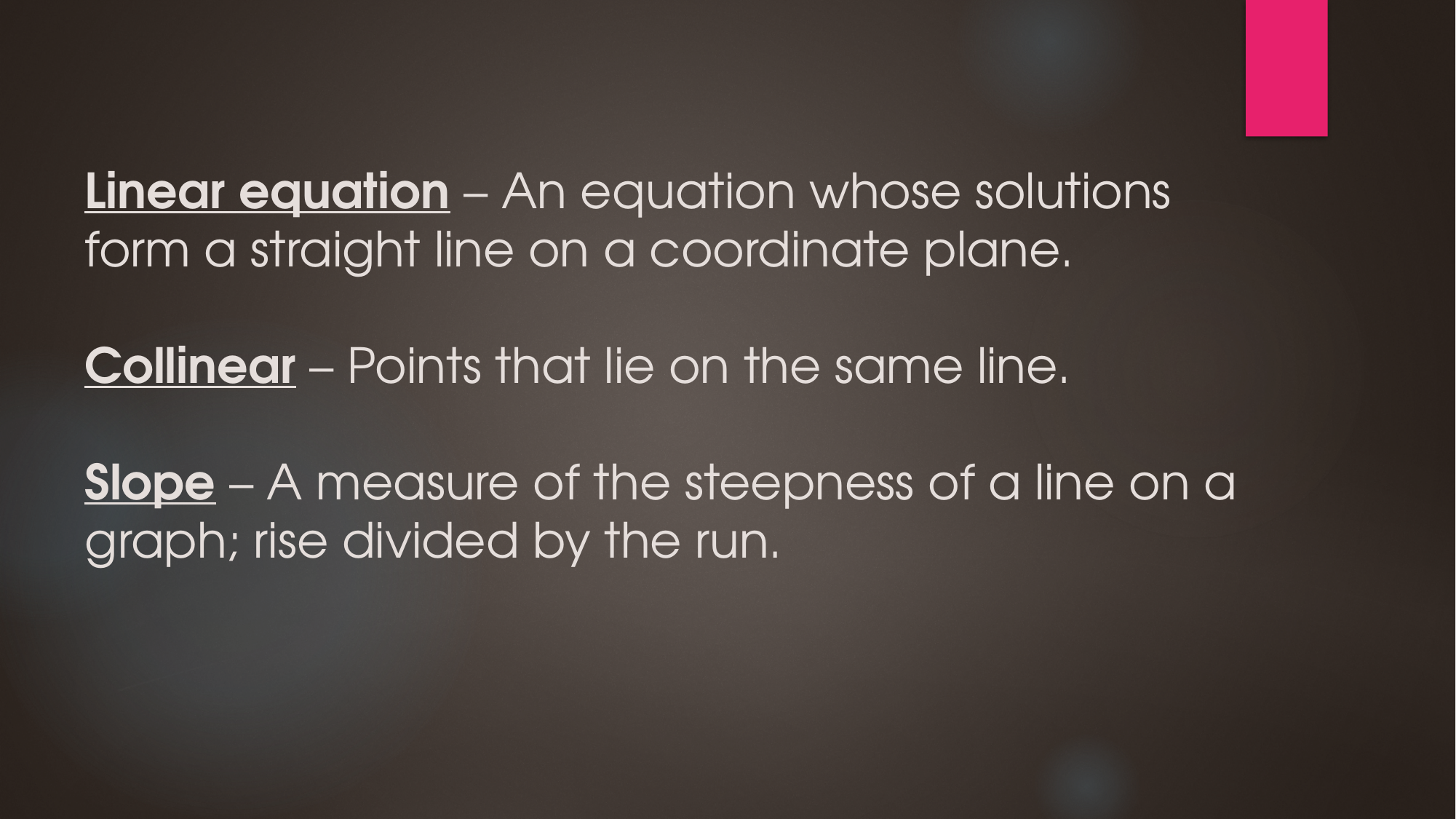

# Linear equation – An equation whose solutions form a straight line on a coordinate plane. Collinear – Points that lie on the same line. Slope – A measure of the steepness of a line on a graph; rise divided by the run.